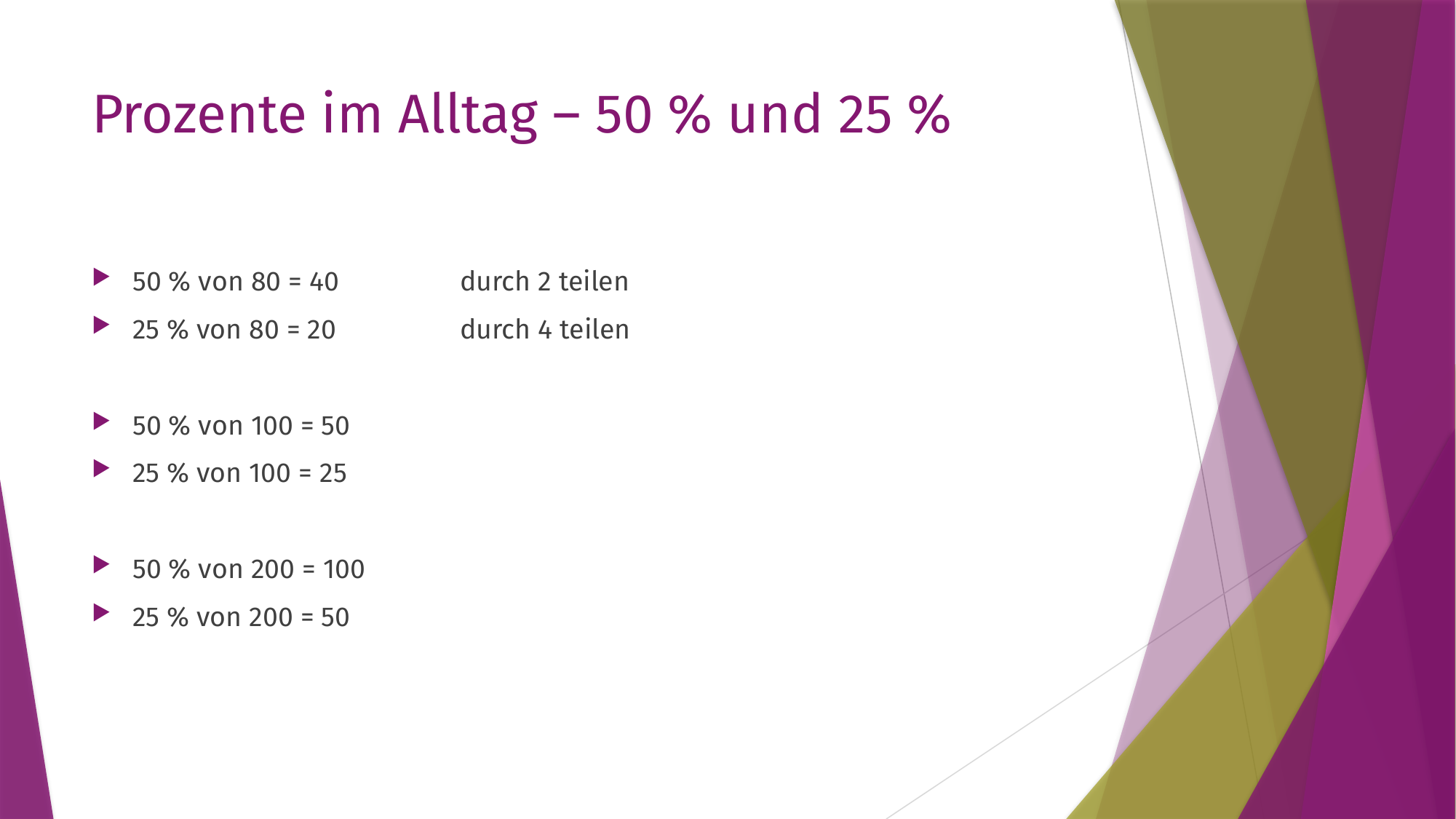

# Prozente im Alltag – 50 % und 25 %
50 % von 80 = 40		durch 2 teilen
25 % von 80 = 20		durch 4 teilen

50 % von 100 = 50
25 % von 100 = 25

50 % von 200 = 100
25 % von 200 = 50